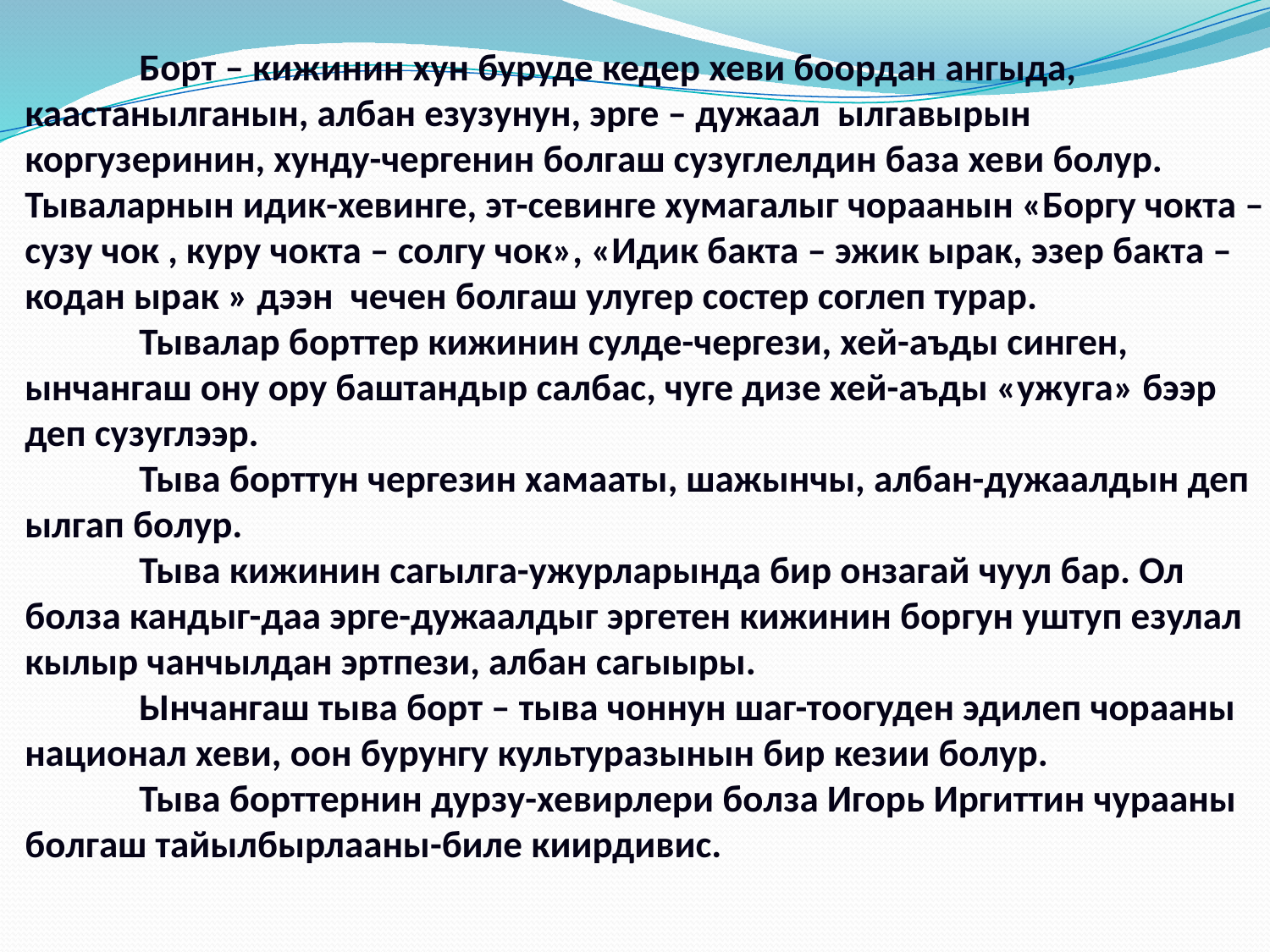

# Борт – кижинин хун буруде кедер хеви боордан ангыда, каастанылганын, албан езузунун, эрге – дужаал  ылгавырын  коргузеринин, хунду-чергенин болгаш сузуглелдин база хеви болур. Тываларнын идик-хевинге, эт-севинге хумагалыг чораанын «Боргу чокта – сузу чок , куру чокта – солгу чок», «Идик бакта – эжик ырак, эзер бакта – кодан ырак » дээн  чечен болгаш улугер состер соглеп турар. Тывалар борттер кижинин сулде-чергези, хей-аъды синген, ынчангаш ону ору баштандыр салбас, чуге дизе хей-аъды «ужуга» бээр деп сузуглээр. Тыва борттун чергезин хамааты, шажынчы, албан-дужаалдын деп ылгап болур. Тыва кижинин сагылга-ужурларында бир онзагай чуул бар. Ол болза кандыг-даа эрге-дужаалдыг эргетен кижинин боргун уштуп езулал кылыр чанчылдан эртпези, албан сагыыры. Ынчангаш тыва борт – тыва чоннун шаг-тоогуден эдилеп чорааны национал хеви, оон бурунгу культуразынын бир кезии болур. Тыва борттернин дурзу-хевирлери болза Игорь Иргиттин чурааны болгаш тайылбырлааны-биле киирдивис.